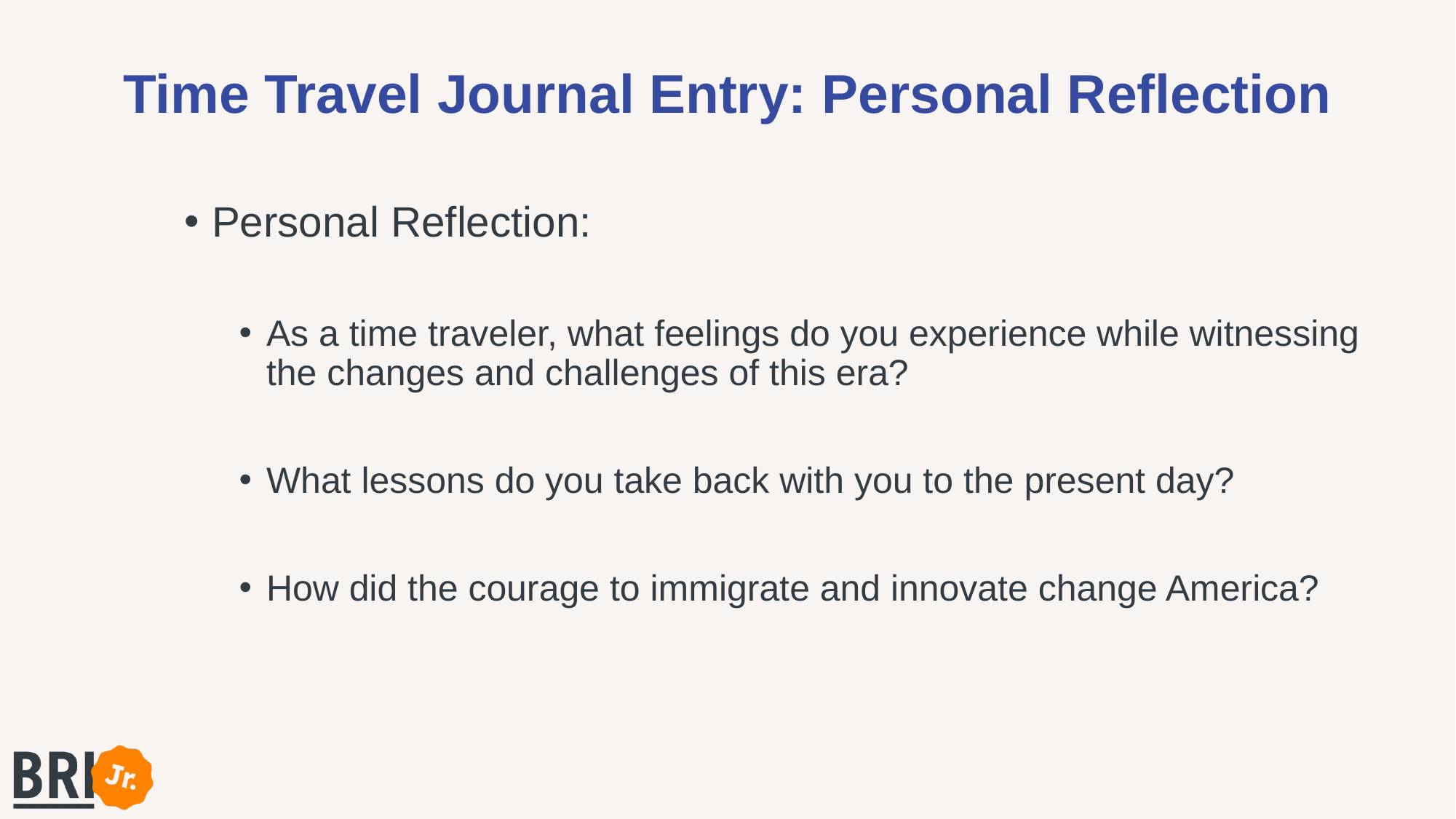

# Time Travel Journal Entry: Personal Reflection
Personal Reflection:

As a time traveler, what feelings do you experience while witnessing the changes and challenges of this era?

What lessons do you take back with you to the present day?

How did the courage to immigrate and innovate change America?